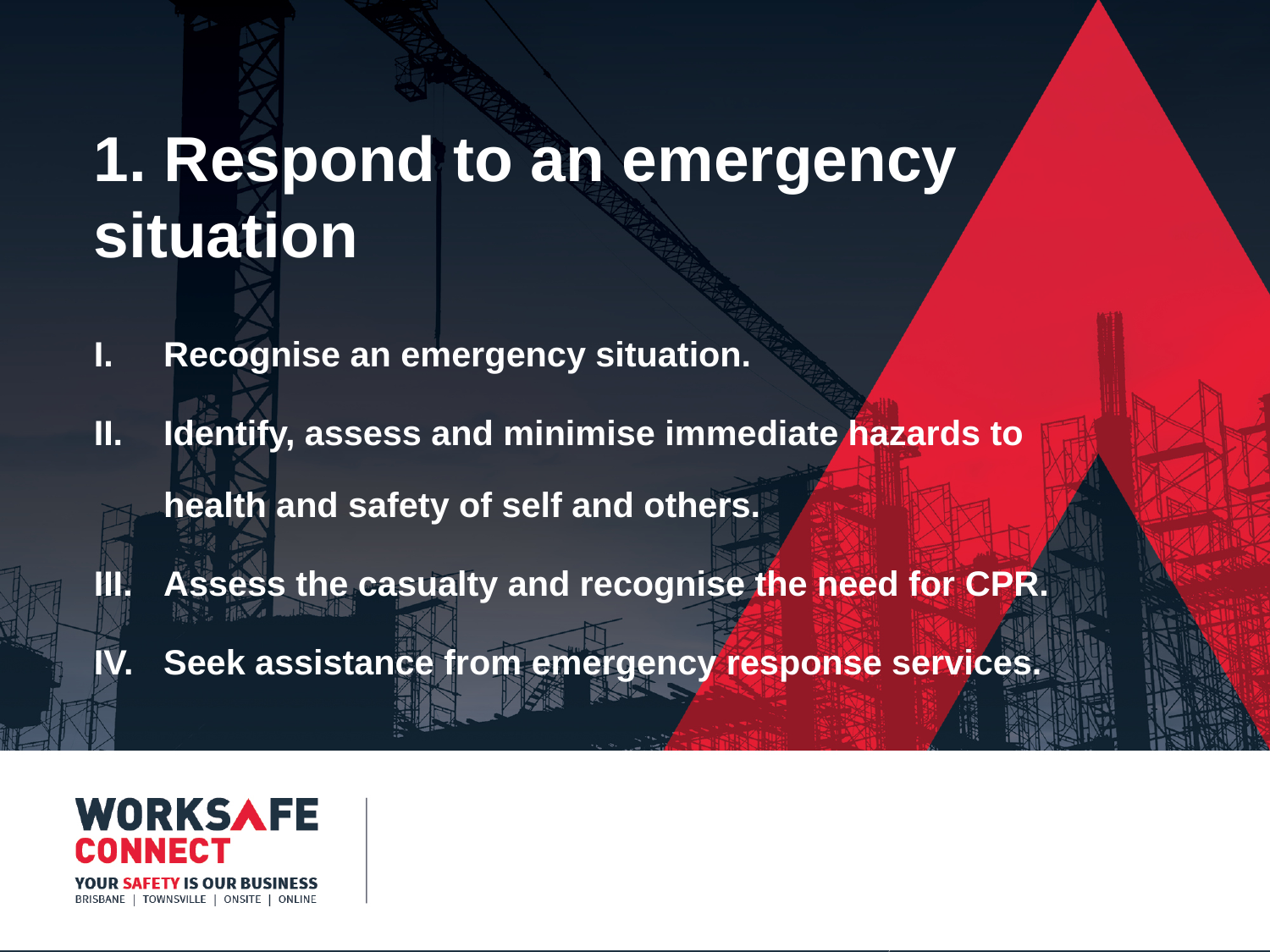

# 1. Respond to an emergency situation
Recognise an emergency situation.
Identify, assess and minimise immediate hazards to health and safety of self and others.
Assess the casualty and recognise the need for CPR.
Seek assistance from emergency response services.